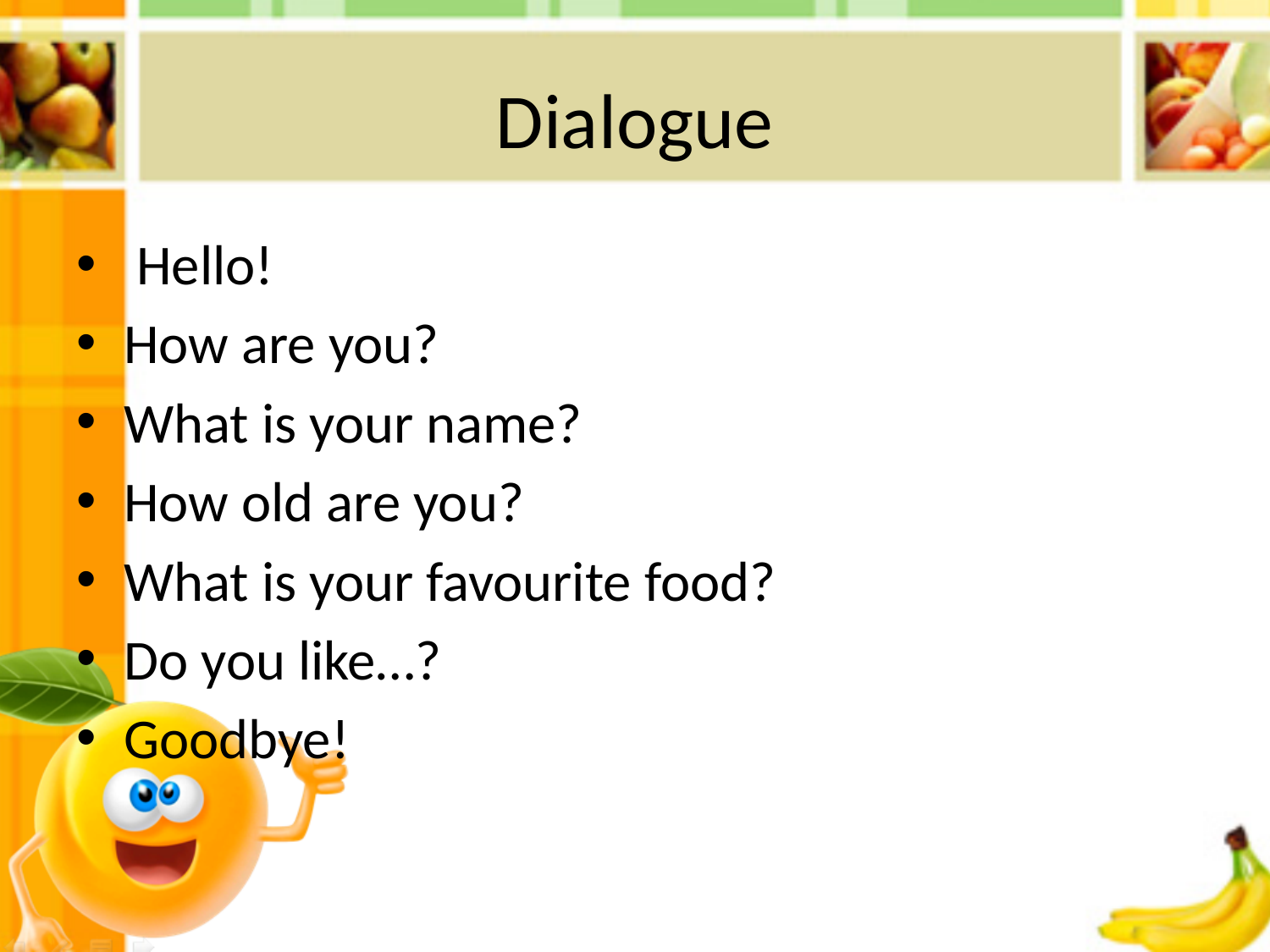

# Dialogue
 Hello!
How are you?
What is your name?
How old are you?
What is your favourite food?
Do you like…?
Goodbye!